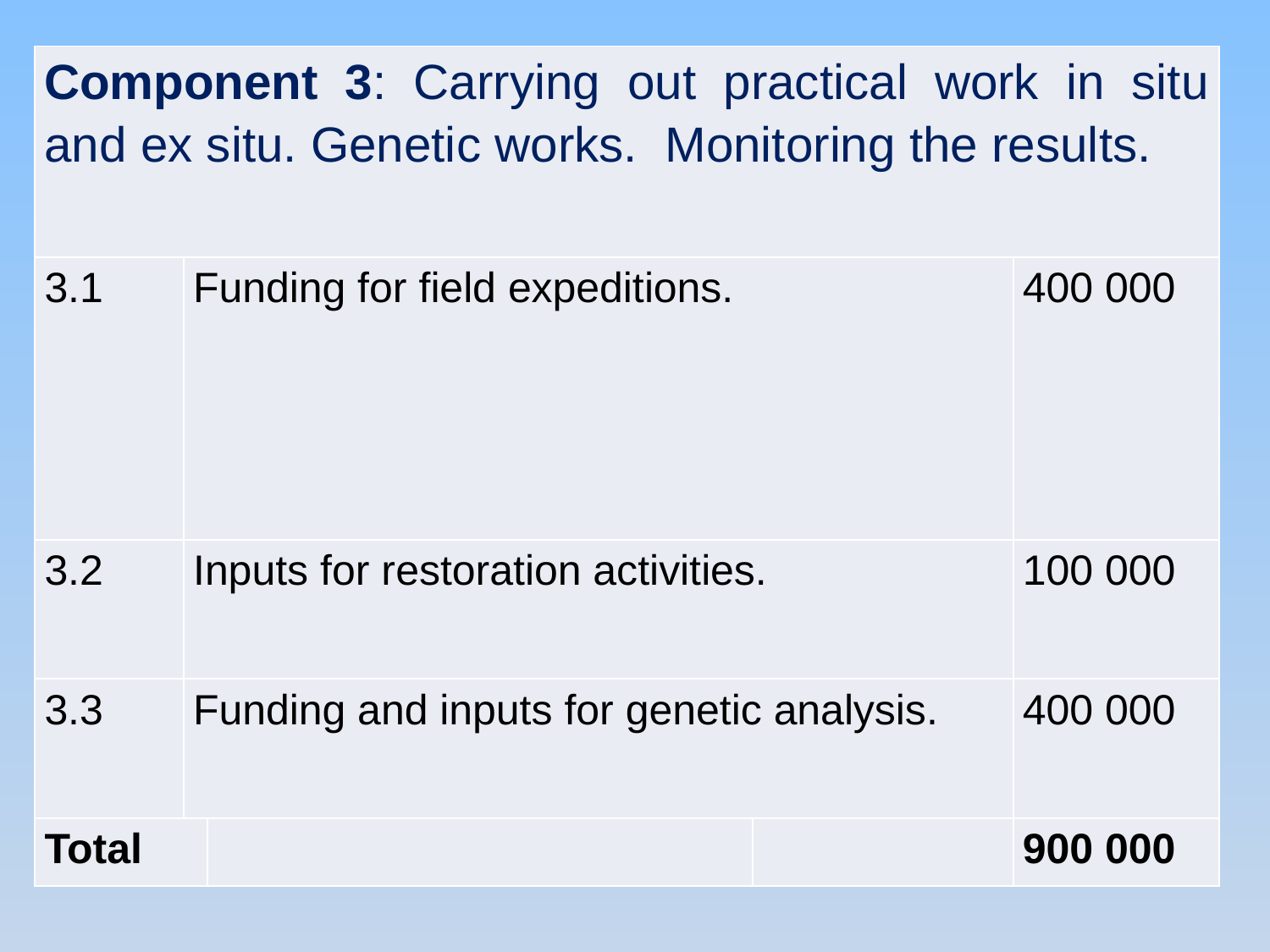

| Component 3: Carrying out practical work in situ and ex situ. Genetic works. Monitoring the results. |  |  |  |  |
| --- | --- | --- | --- | --- |
| 3.1 | Funding for field expeditions. |  |  | 400 000 |
| 3.2 | Inputs for restoration activities. |  |  | 100 000 |
| 3.3 | Funding and inputs for genetic analysis. |  |  | 400 000 |
| Total |  |  |  | 900 000 |